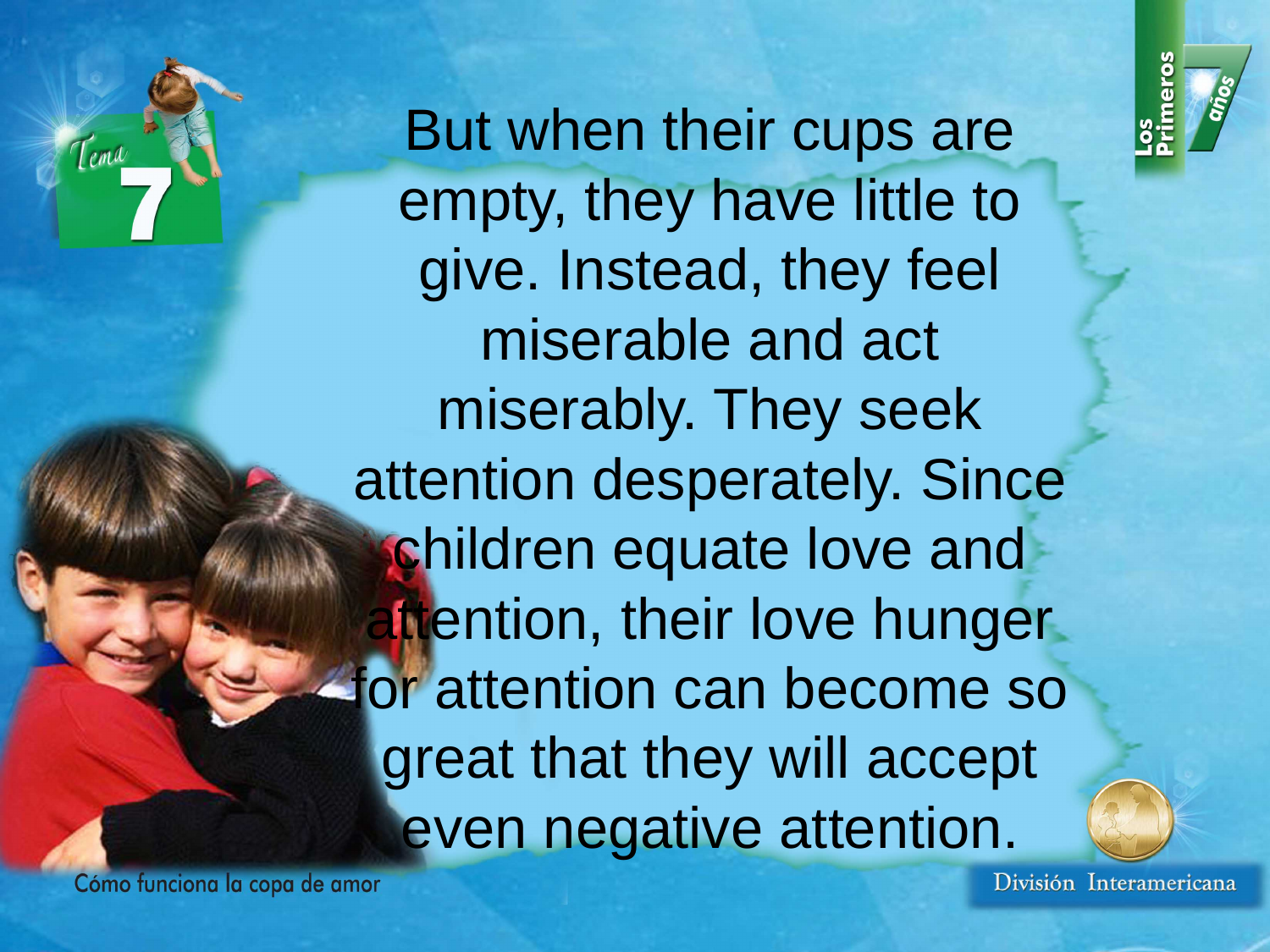

But when their cups are empty, they have little to give. Instead, they feel miserable and act miserably. They seek attention desperately. Since children equate love and attention, their love hunger for attention can become so great that they will accept even negative attention.